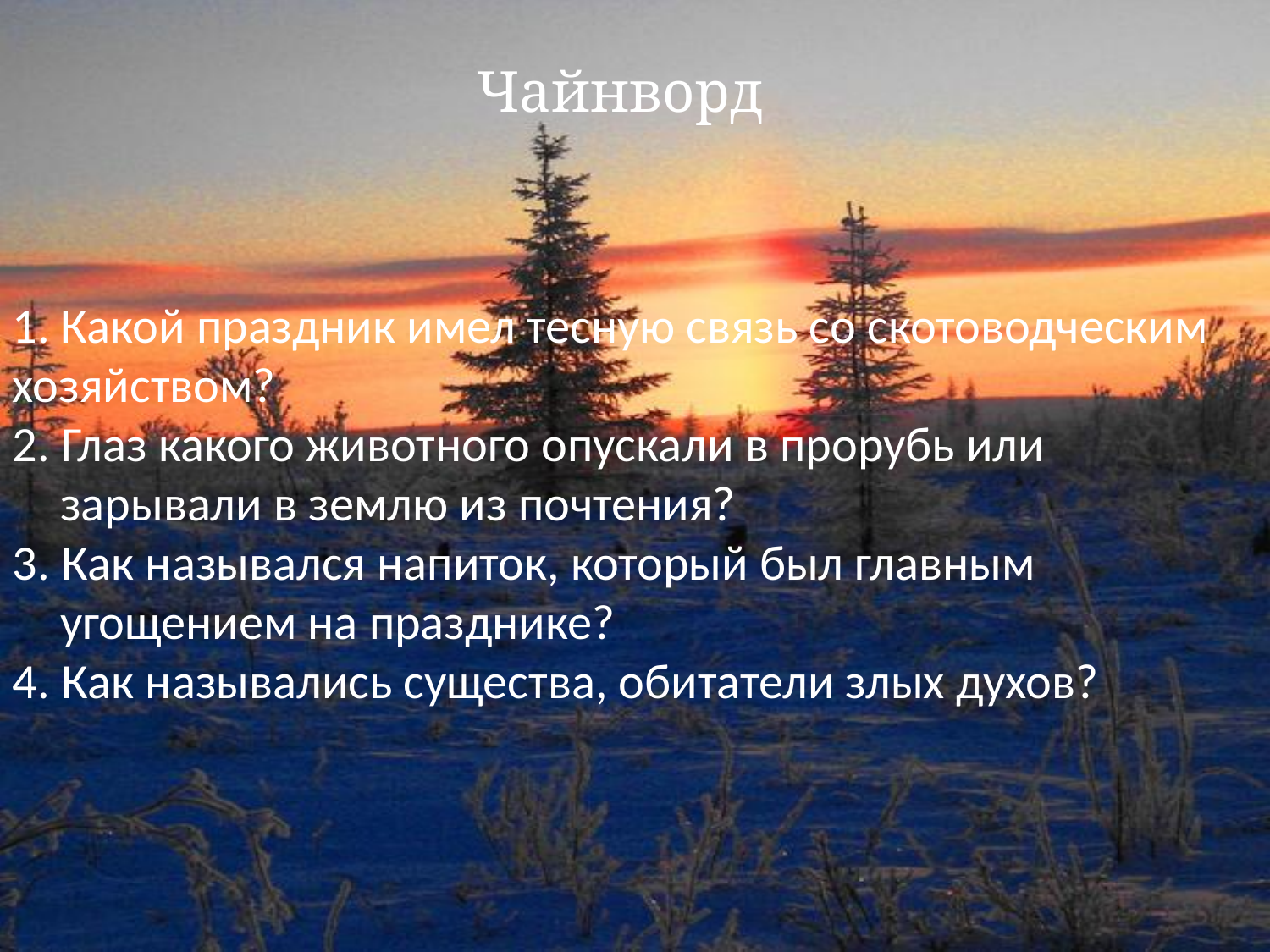

Чайнворд
Какой праздник имел тесную связь со скотоводческим
хозяйством?
2. Глаз какого животного опускали в прорубь или зарывали в землю из почтения?
3. Как назывался напиток, который был главным угощением на празднике?
4. Как назывались существа, обитатели злых духов?